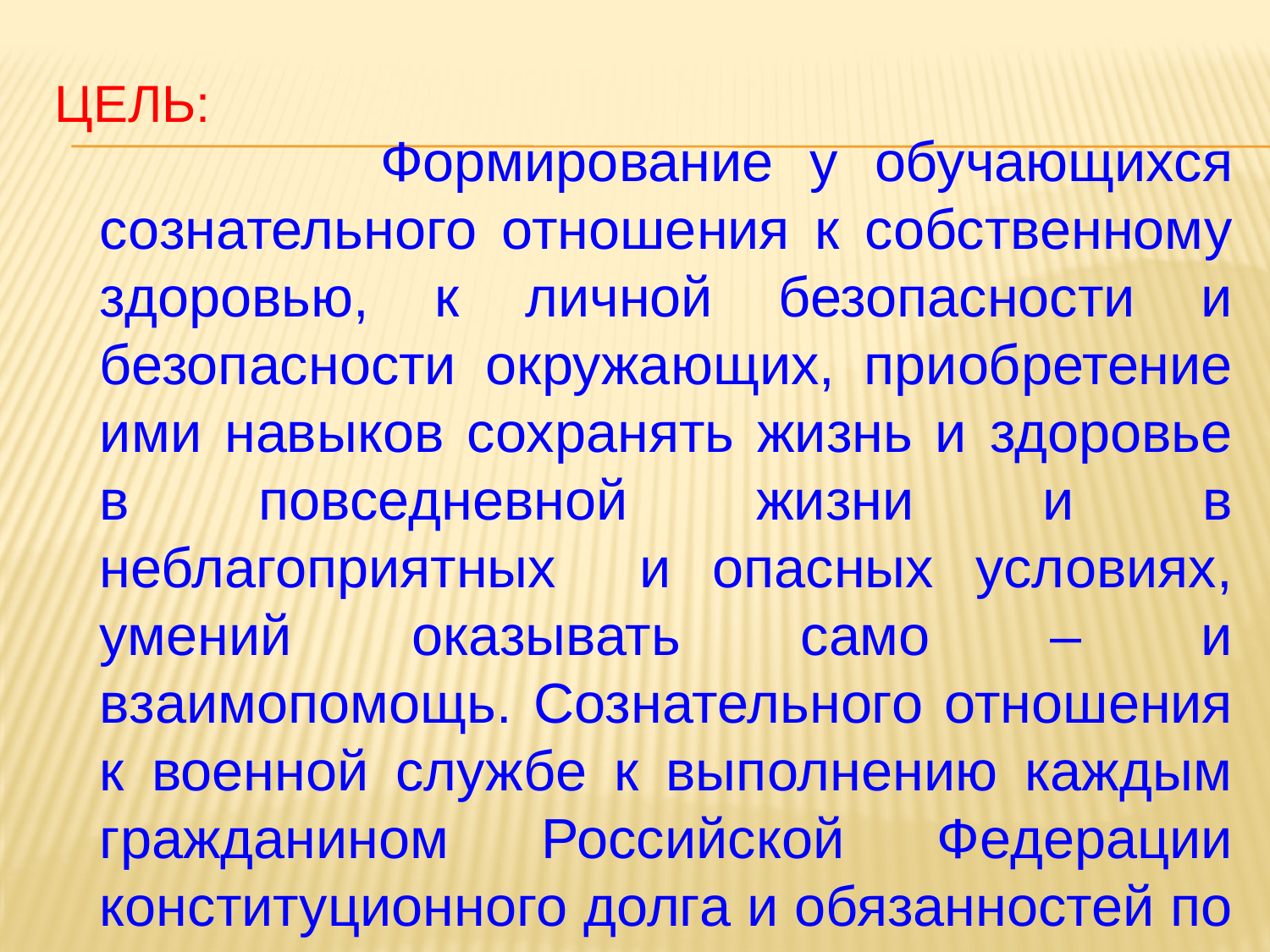

# Цель:
         Формирование у обучающихся сознательного отношения к собственному здоровью, к личной безопасности и безопасности окружающих, приобретение ими навыков сохранять жизнь и здоровье в повседневной жизни и в неблагоприятных  и опасных условиях, умений оказывать само – и взаимопомощь. Сознательного отношения к военной службе к выполнению каждым гражданином Российской Федерации конституционного долга и обязанностей по защите Отечества.